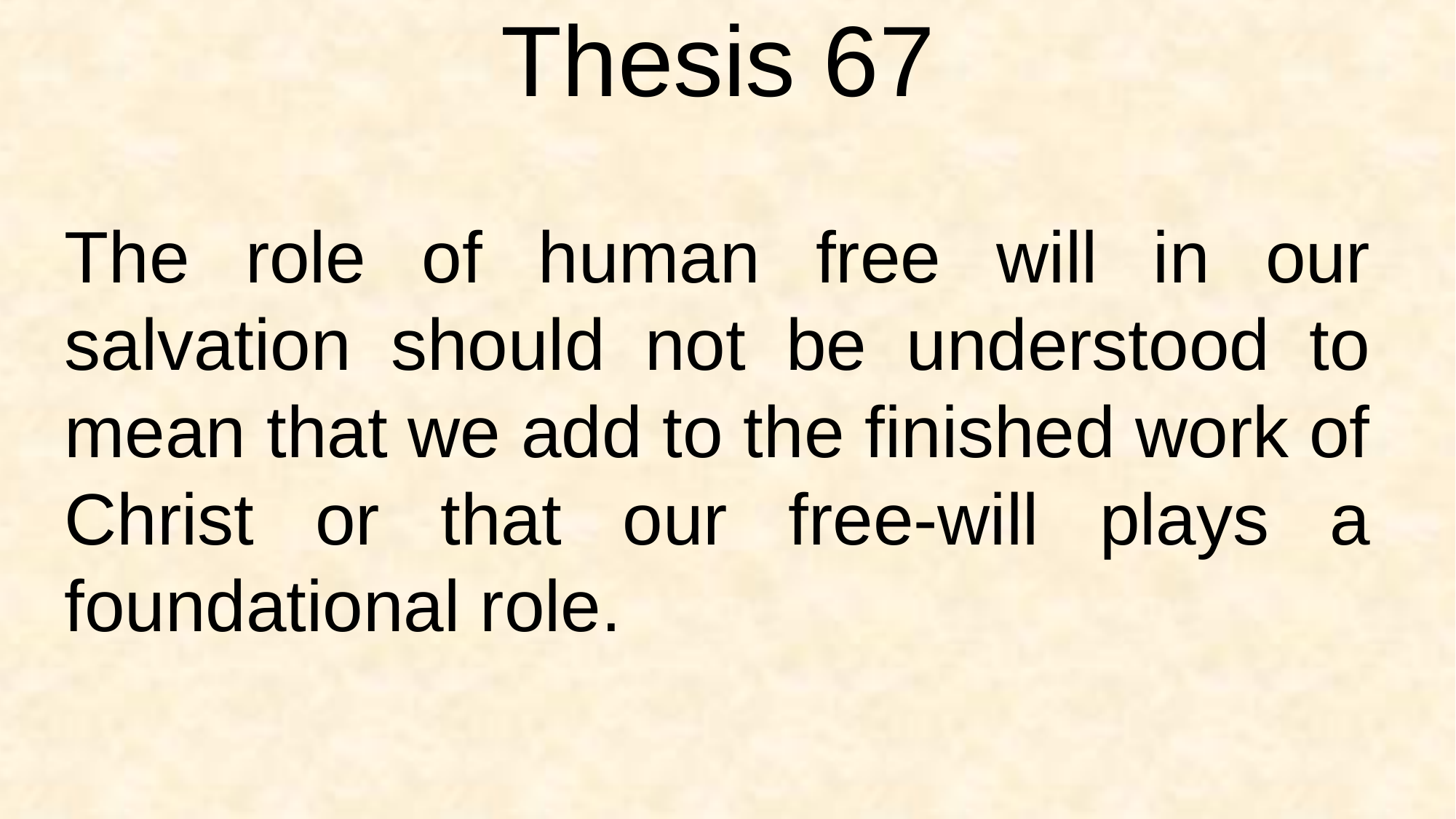

Thesis 67

The role of human free will in our salvation should not be understood to mean that we add to the finished work of Christ or that our free-will plays a foundational role.